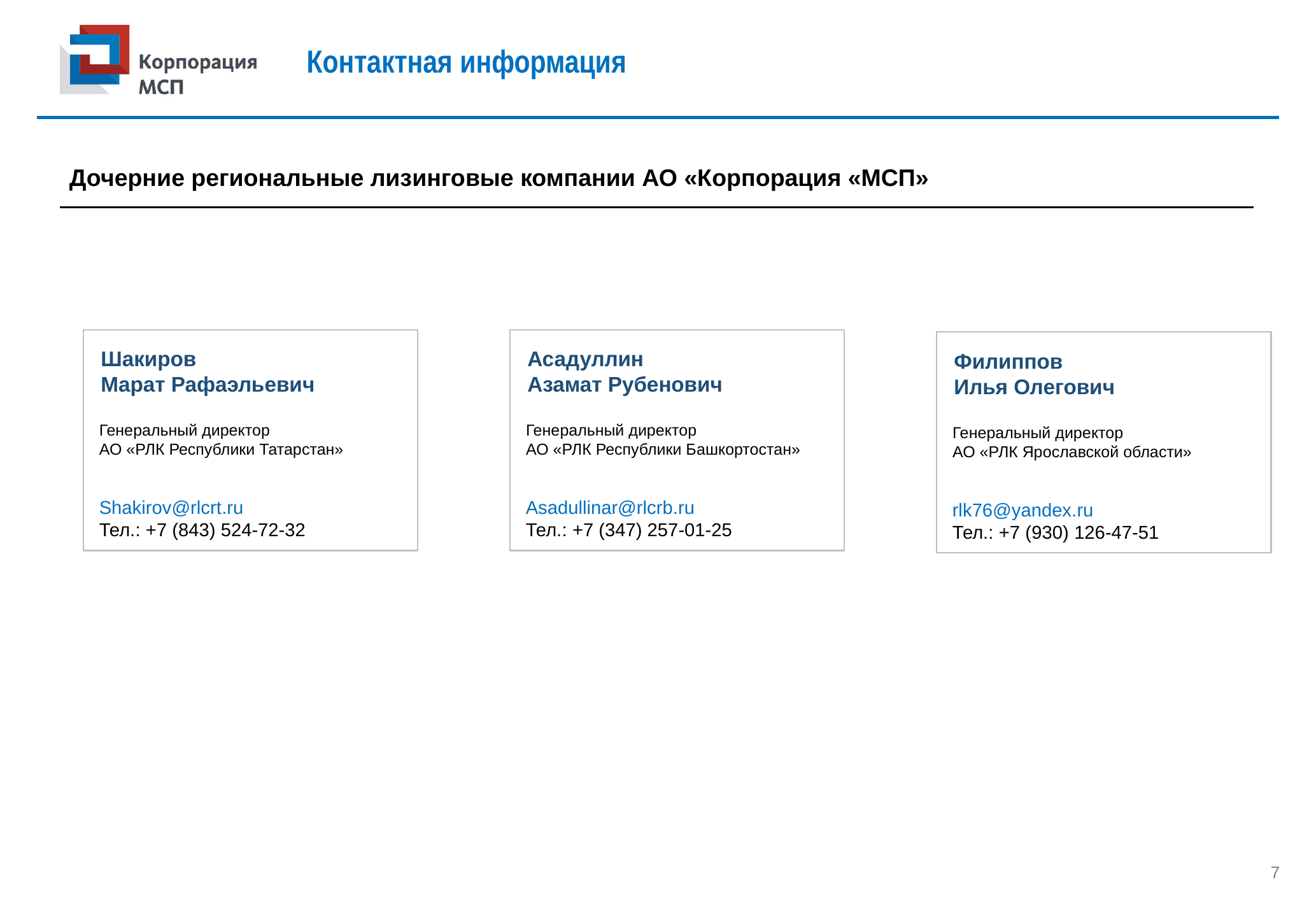

# Контактная информация
Дочерние региональные лизинговые компании АО «Корпорация «МСП»

Шакиров
Марат Рафаэльевич

Генеральный директор
АО «РЛК Республики Татарстан»
Shakirov@rlcrt.ru
Тел.: +7 (843) 524-72-32

Асадуллин
Азамат Рубенович

Генеральный директор
АО «РЛК Республики Башкортостан»
Asadullinar@rlcrb.ru
Тел.: +7 (347) 257-01-25

Филиппов
Илья Олегович

Генеральный директор
АО «РЛК Ярославской области»
rlk76@yandex.ru
Тел.: +7 (930) 126-47-51